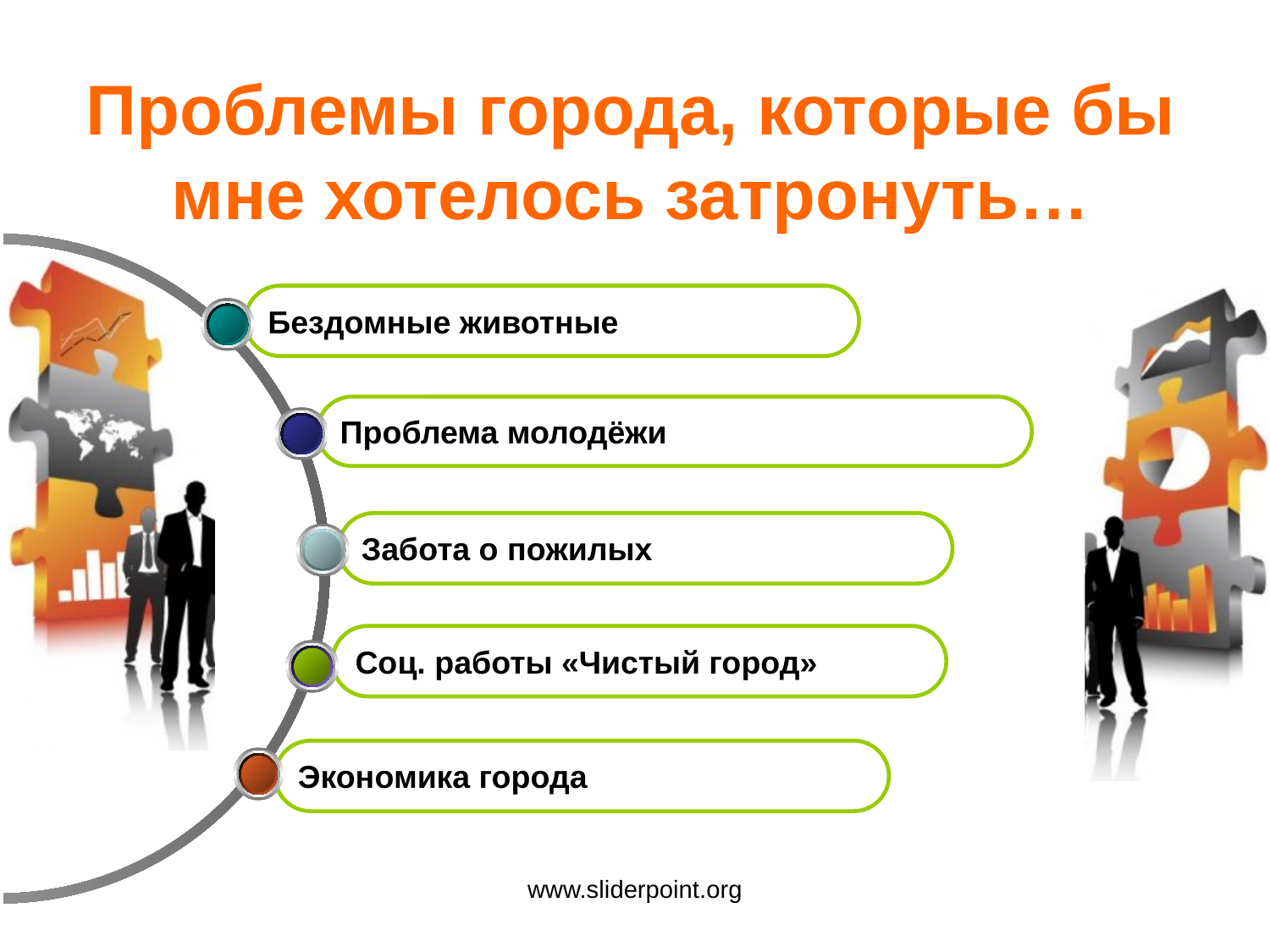

# Проблемы города, которые бы мне хотелось затронуть…

Бездомные животные

Проблема молодёжи

Забота о пожилых

Соц. работы «Чистый город»

Экономика города

www.sliderpoint.org